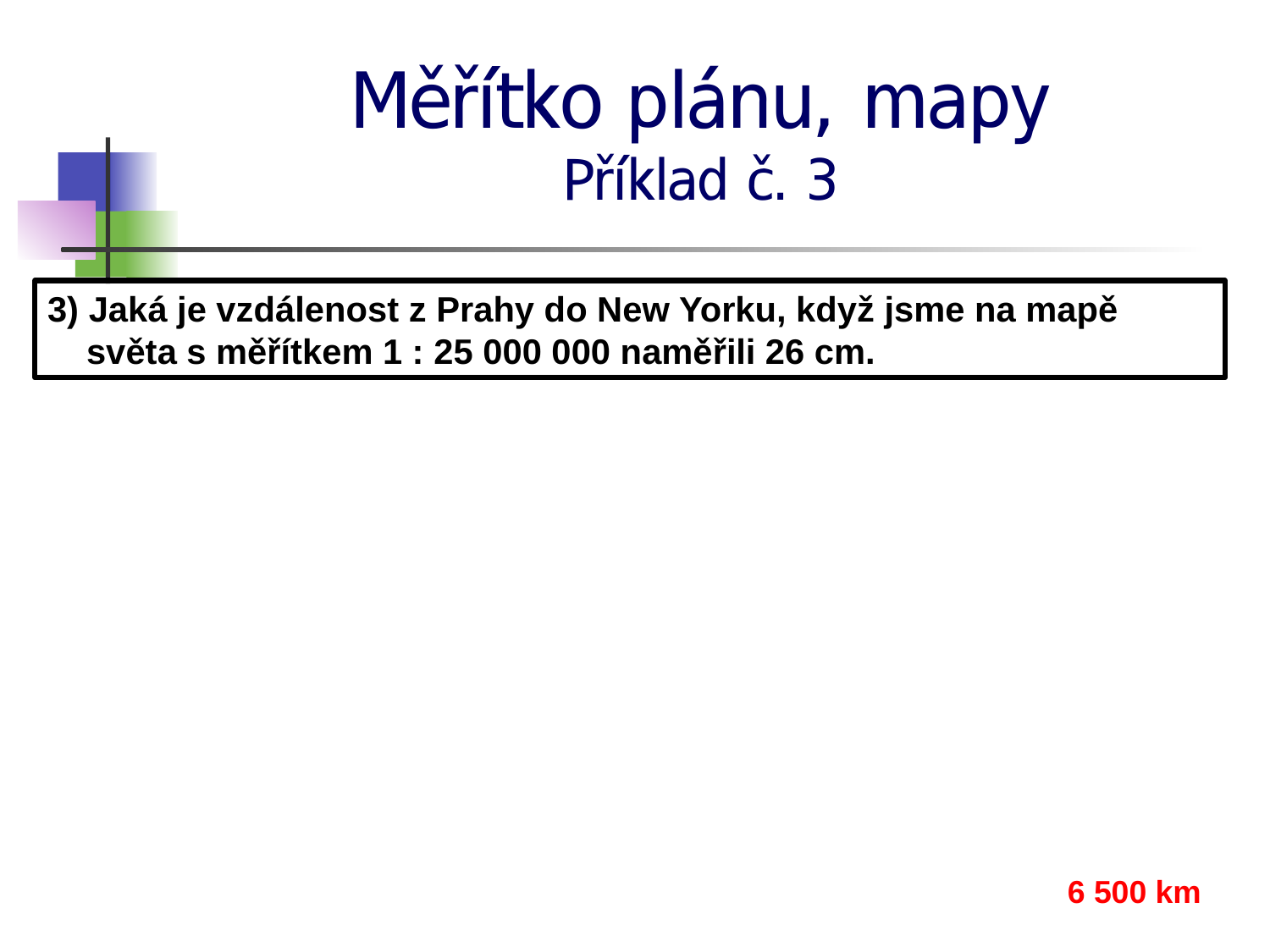

# Měřítko plánu, mapy Příklad č. 3
3) Jaká je vzdálenost z Prahy do New Yorku, když jsme na mapě
    světa s měřítkem 1 : 25 000 000 naměřili 26 cm.
6 500 km